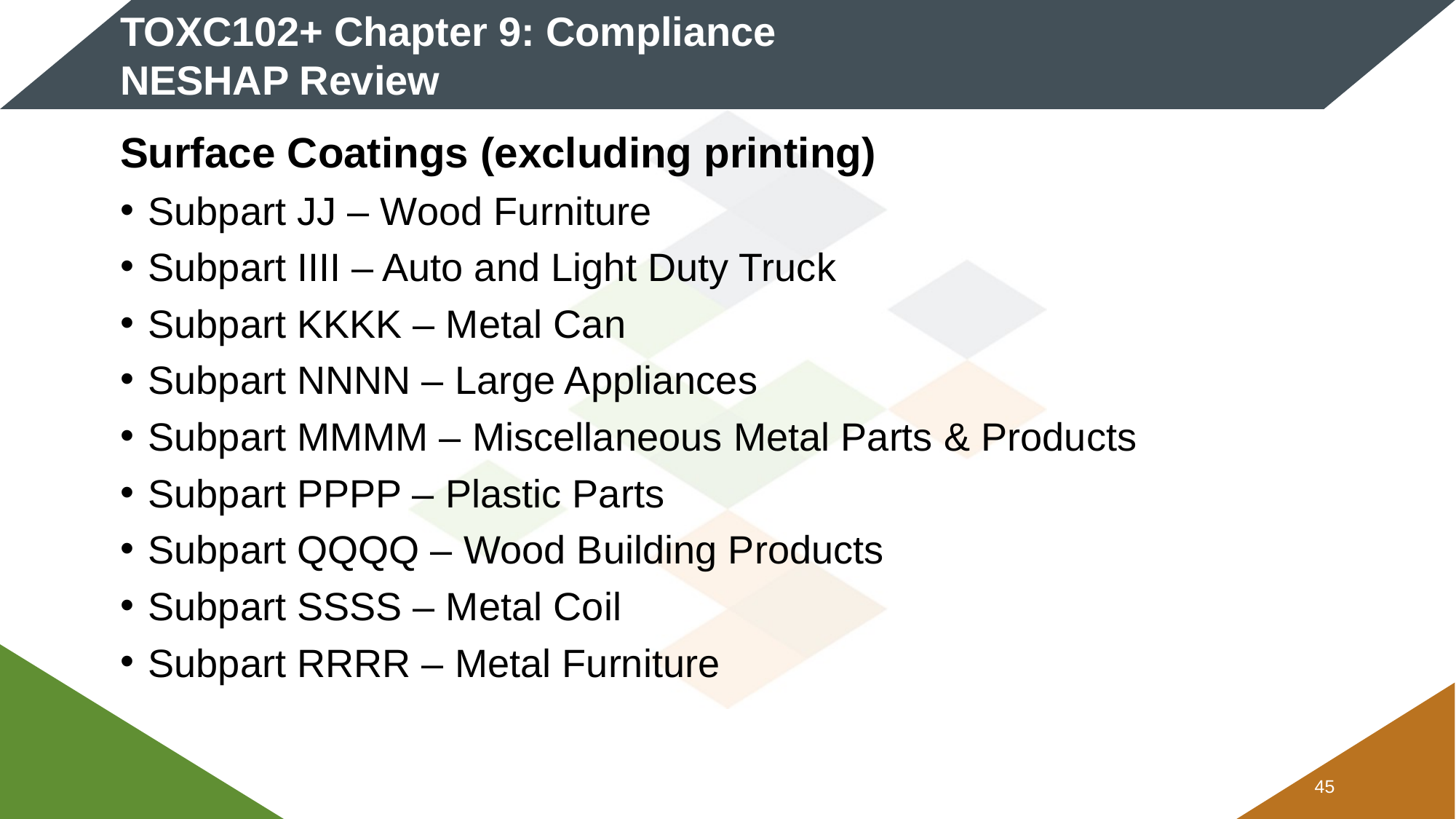

# TOXC102+ Chapter 9: Compliance NESHAP Review
Surface Coatings (excluding printing)
Subpart JJ – Wood Furniture
Subpart IIII – Auto and Light Duty Truck
Subpart KKKK – Metal Can
Subpart NNNN – Large Appliances
Subpart MMMM – Miscellaneous Metal Parts & Products
Subpart PPPP – Plastic Parts
Subpart QQQQ – Wood Building Products
Subpart SSSS – Metal Coil
Subpart RRRR – Metal Furniture
45